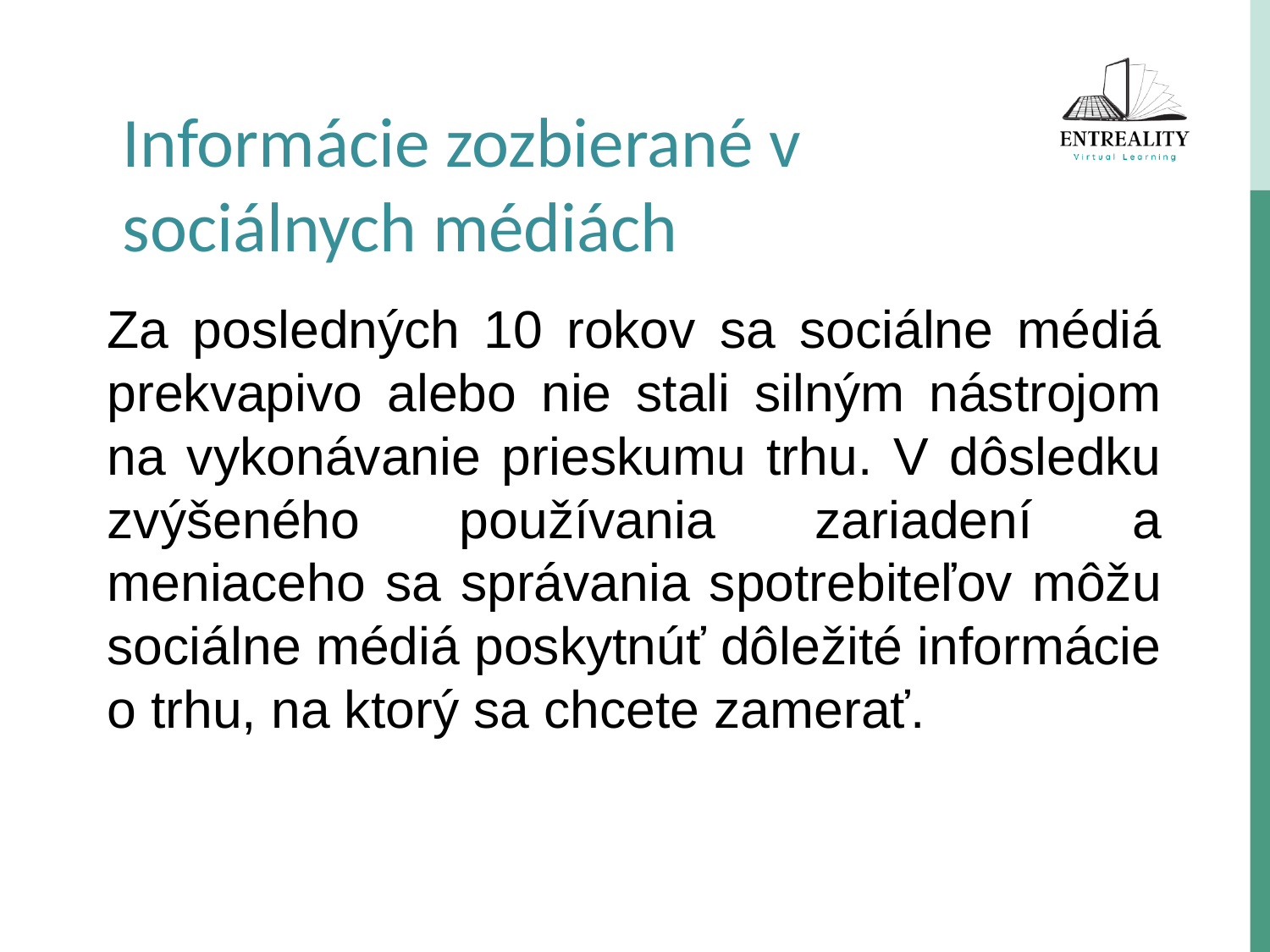

Informácie zozbierané v sociálnych médiách
Za posledných 10 rokov sa sociálne médiá prekvapivo alebo nie stali silným nástrojom na vykonávanie prieskumu trhu. V dôsledku zvýšeného používania zariadení a meniaceho sa správania spotrebiteľov môžu sociálne médiá poskytnúť dôležité informácie o trhu, na ktorý sa chcete zamerať.